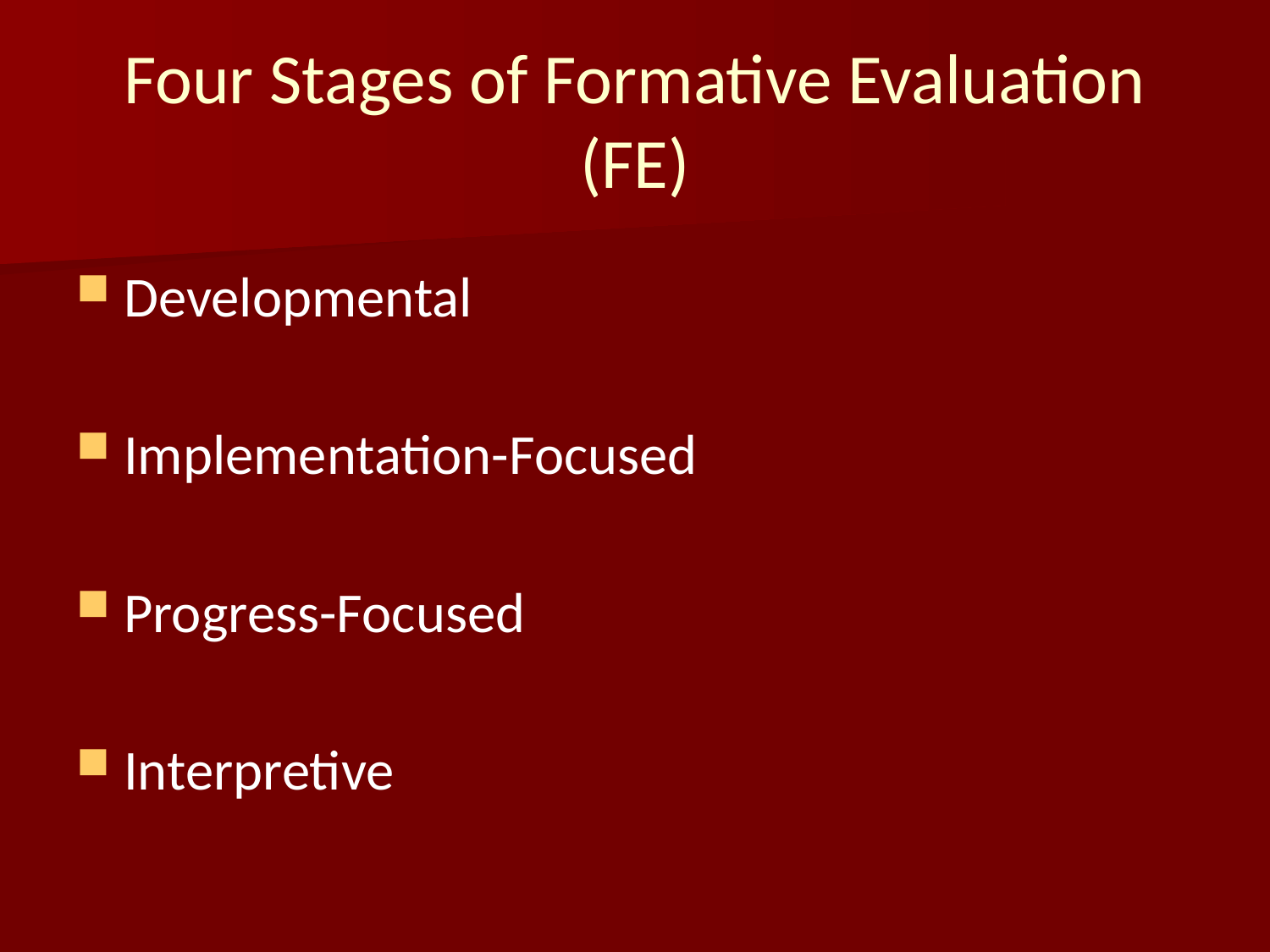

# Four Stages of Formative Evaluation (FE)
Developmental

Implementation-Focused

Progress-Focused

Interpretive